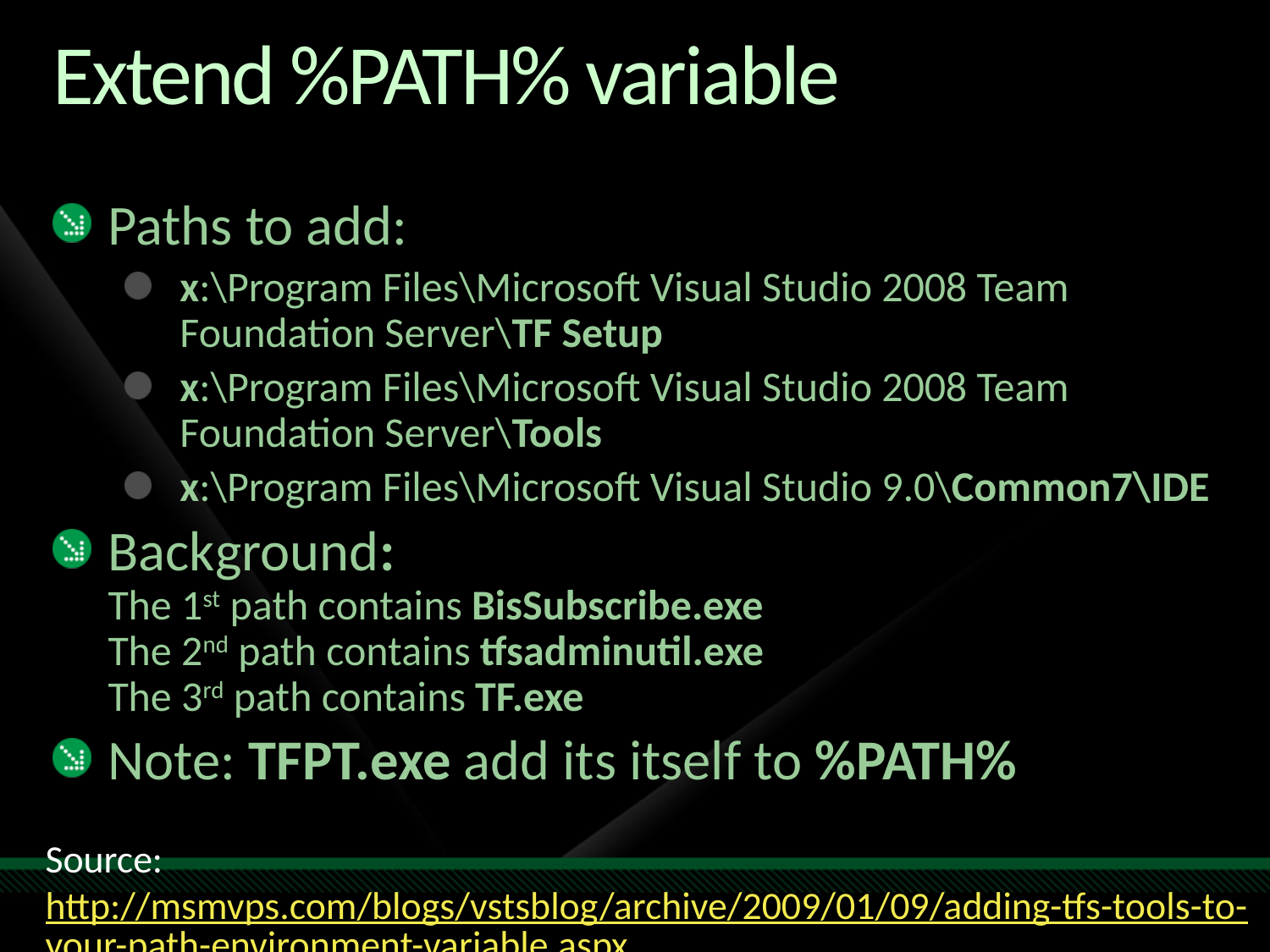

# Extend %PATH% variable
Paths to add:
x:\Program Files\Microsoft Visual Studio 2008 Team Foundation Server\TF Setup
x:\Program Files\Microsoft Visual Studio 2008 Team Foundation Server\Tools
x:\Program Files\Microsoft Visual Studio 9.0\Common7\IDE
Background:
The 1st path contains BisSubscribe.exe
The 2nd path contains tfsadminutil.exe
The 3rd path contains TF.exe
Note: TFPT.exe add its itself to %PATH%
Source: http://msmvps.com/blogs/vstsblog/archive/2009/01/09/adding-tfs-tools-to-your-path-environment-variable.aspx